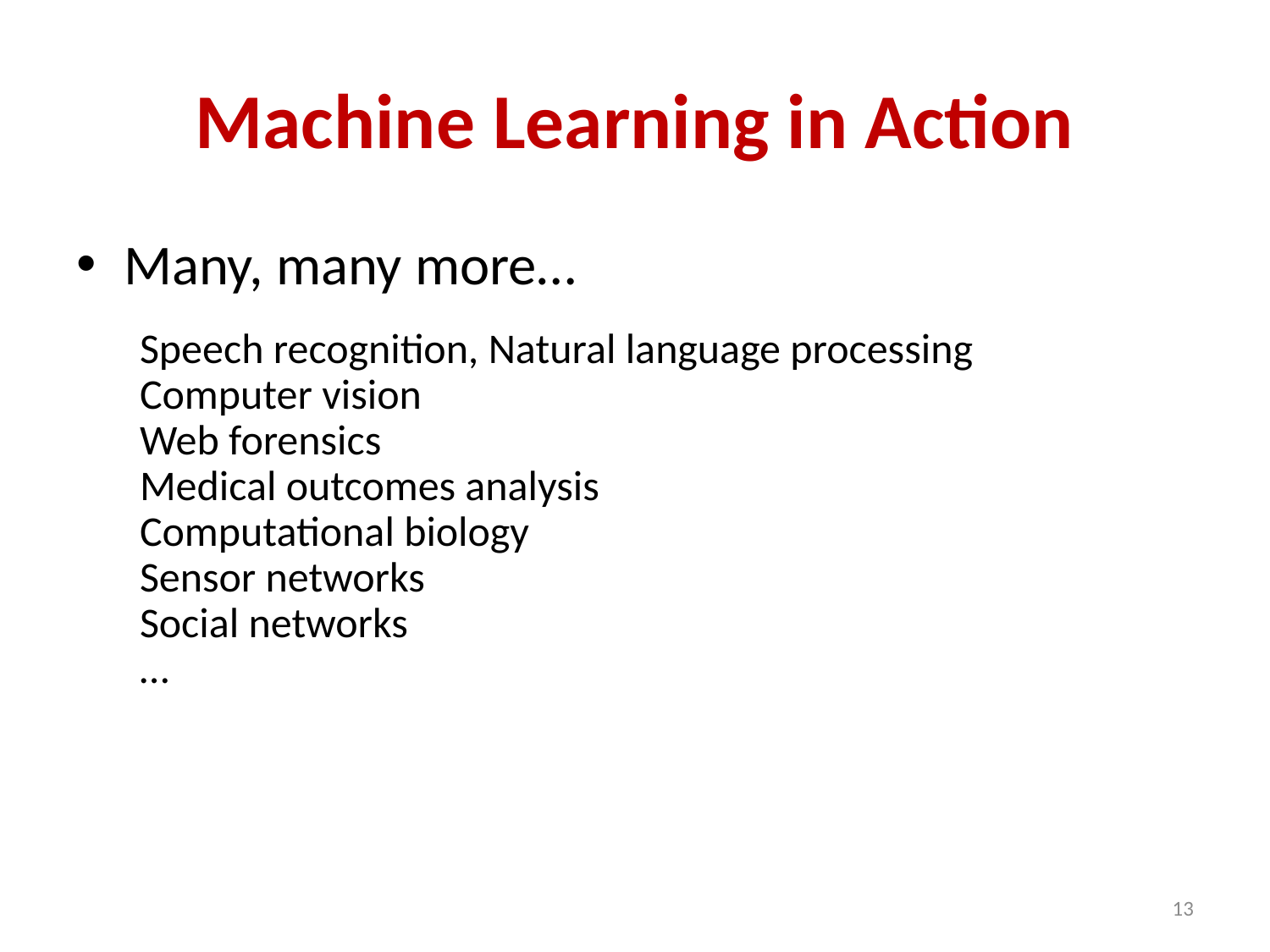

# Machine Learning in Action
Many, many more…
Speech recognition, Natural language processing
Computer vision
Web forensics
Medical outcomes analysis
Computational biology
Sensor networks
Social networks
…

13